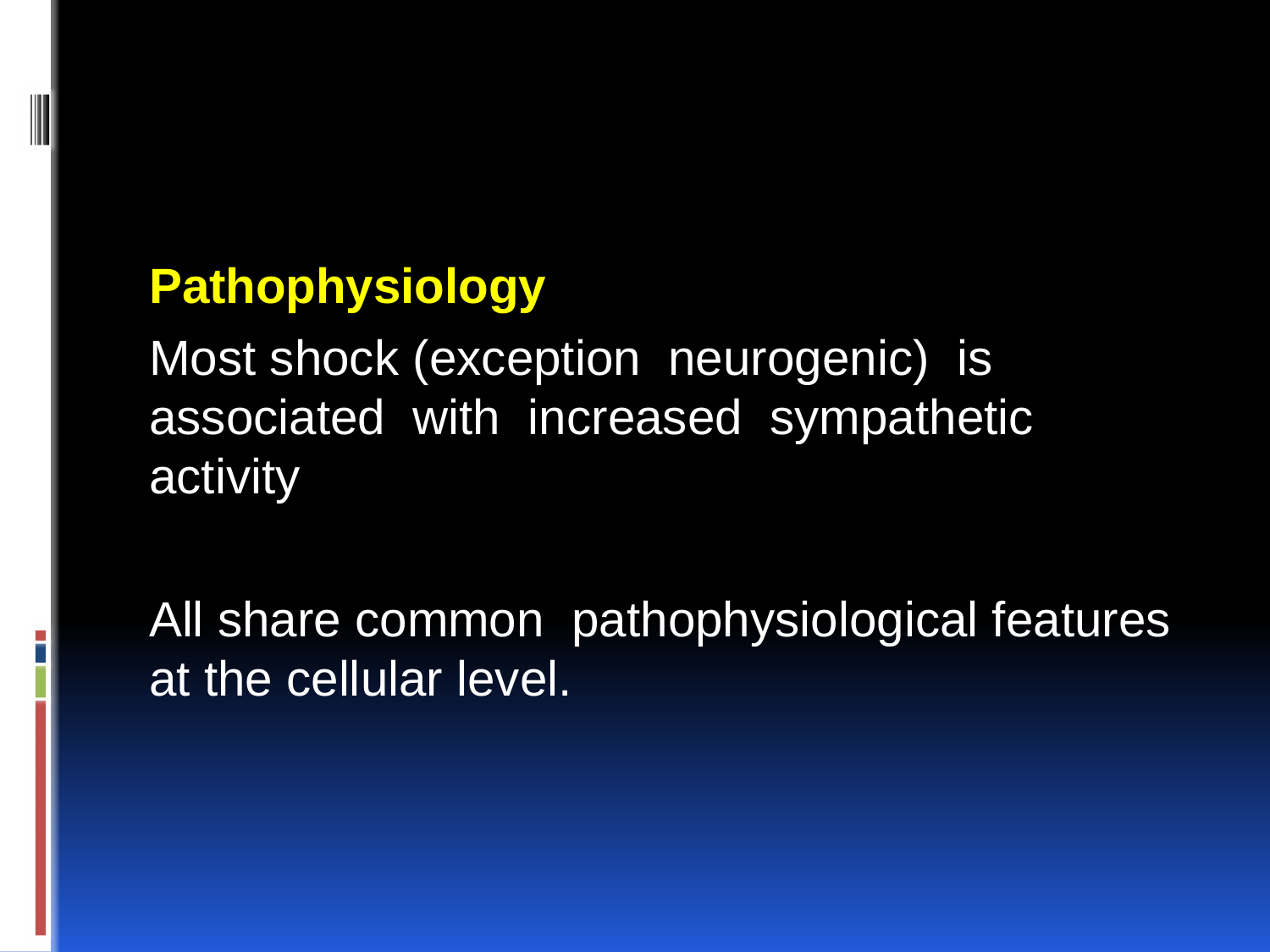

Pathophysiology
Most shock (exception  neurogenic)  is associated  with  increased  sympathetic activity

All share common  pathophysiological features at the cellular level.